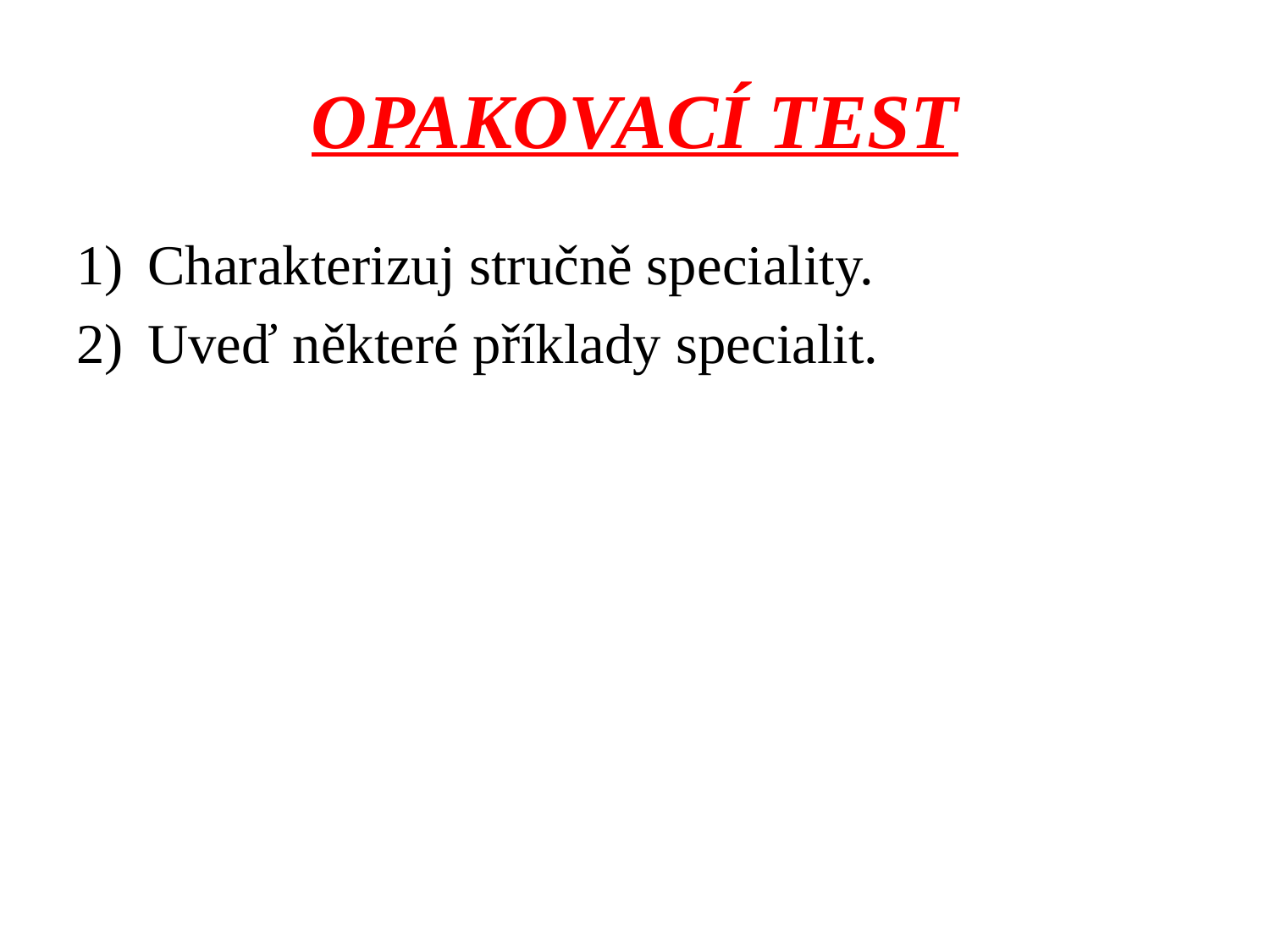

# OPAKOVACÍ TEST
Charakterizuj stručně speciality.
Uveď některé příklady specialit.